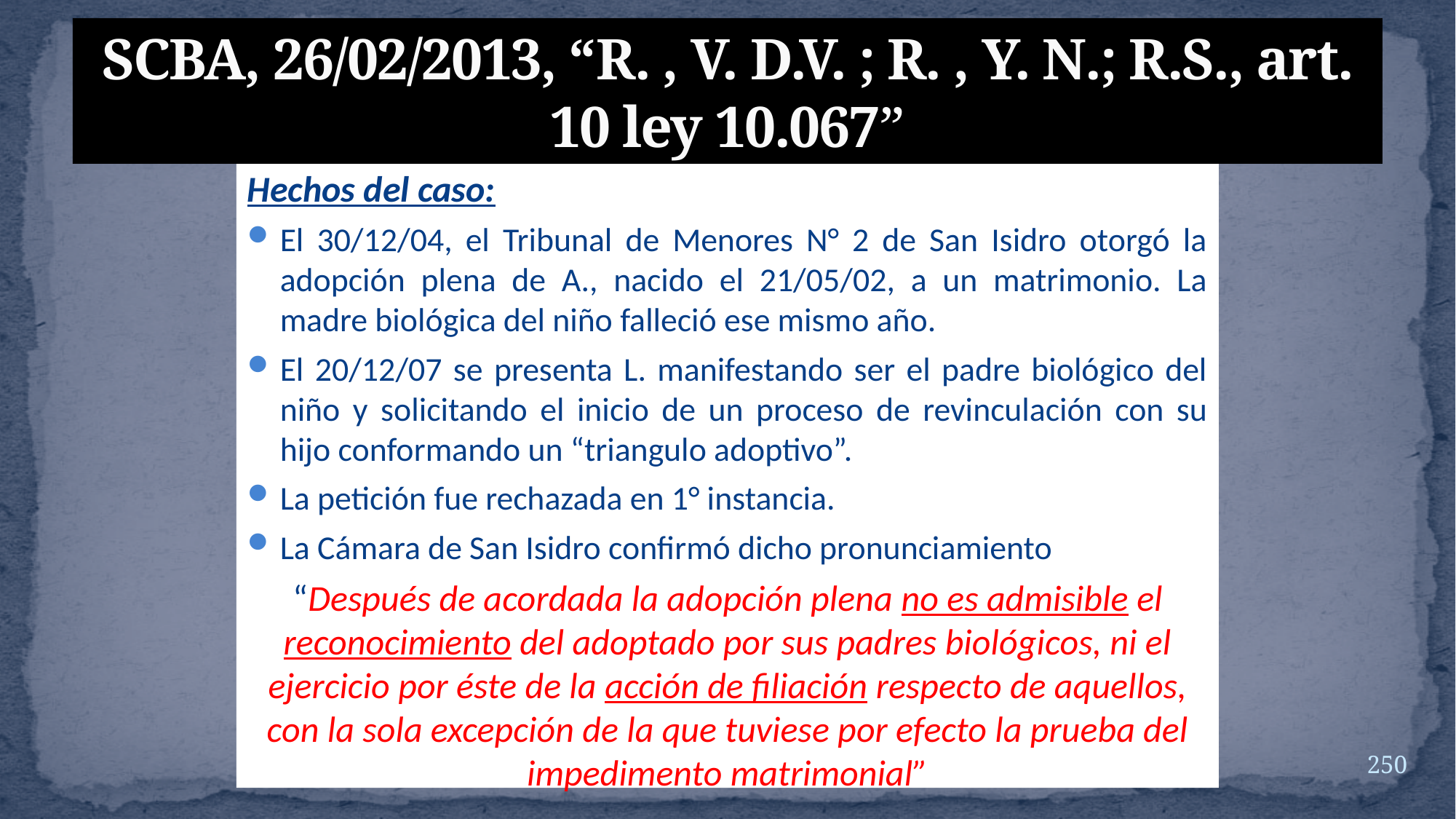

# SCBA, 26/02/2013, “R. , V. D.V. ; R. , Y. N.; R.S., art. 10 ley 10.067”
Hechos del caso:
El 30/12/04, el Tribunal de Menores N° 2 de San Isidro otorgó la adopción plena de A., nacido el 21/05/02, a un matrimonio. La madre biológica del niño falleció ese mismo año.
El 20/12/07 se presenta L. manifestando ser el padre biológico del niño y solicitando el inicio de un proceso de revinculación con su hijo conformando un “triangulo adoptivo”.
La petición fue rechazada en 1° instancia.
La Cámara de San Isidro confirmó dicho pronunciamiento
“Después de acordada la adopción plena no es admisible el reconocimiento del adoptado por sus padres biológicos, ni el ejercicio por éste de la acción de filiación respecto de aquellos, con la sola excepción de la que tuviese por efecto la prueba del impedimento matrimonial”
250